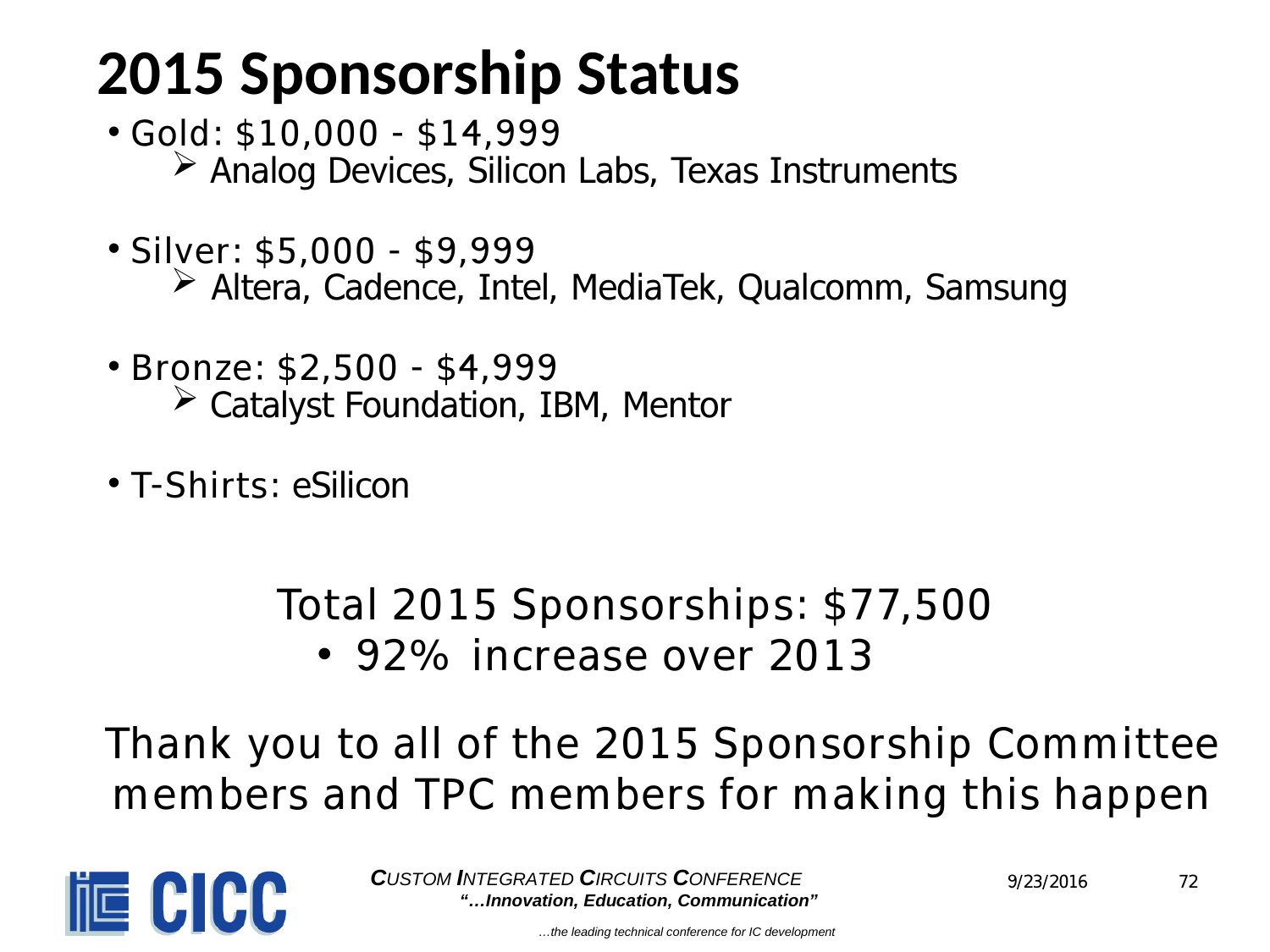

# 2015 Sponsorship Status
Gold: $10,000 - $14,999
 Analog Devices, Silicon Labs, Texas Instruments

Silver: $5,000 - $9,999
Altera, Cadence, Intel, MediaTek, Qualcomm, Samsung

Bronze: $2,500 - $4,999
 Catalyst Foundation, IBM, Mentor

T-Shirts: eSilicon

Total 2015 Sponsorships: $77,500
92% increase over 2013
Thank you to all of the 2015 Sponsorship Committee
members and TPC members for making this happen
Page 72